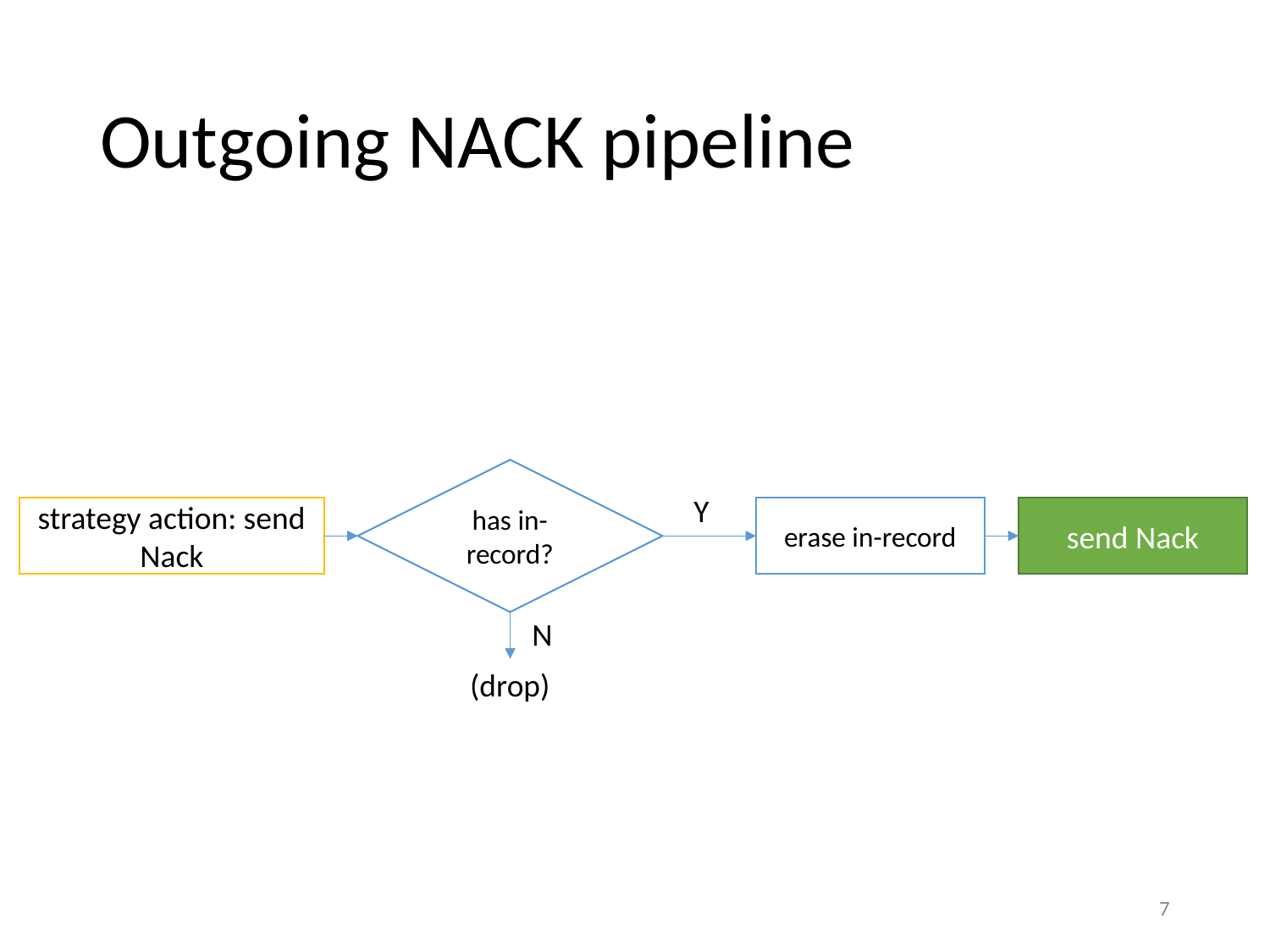

# Outgoing NACK pipeline
has in-record?
Y
strategy action: send Nack
erase in-record
send Nack
N
(drop)
7